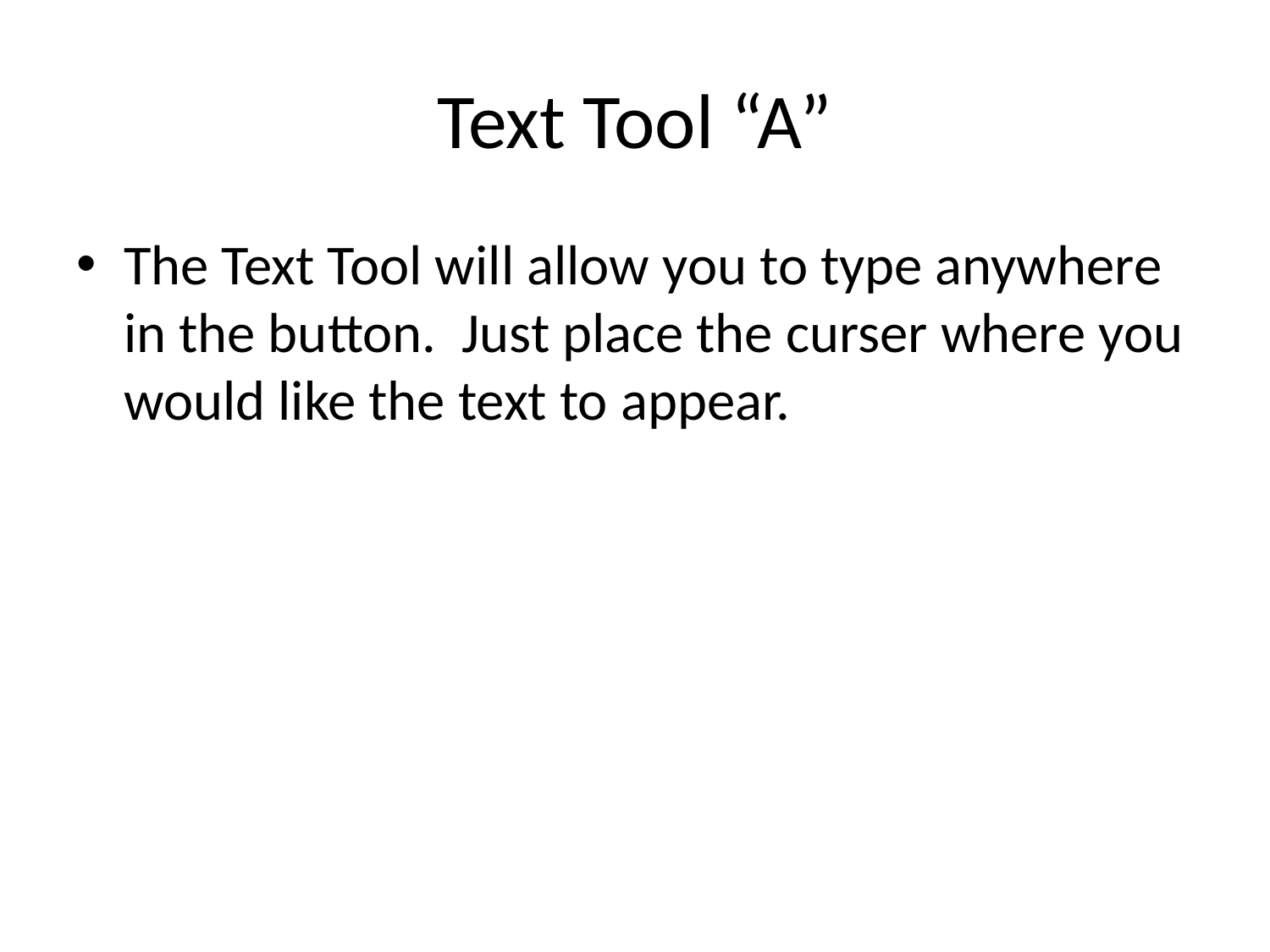

# Text Tool “A”
The Text Tool will allow you to type anywhere in the button.  Just place the curser where you would like the text to appear.